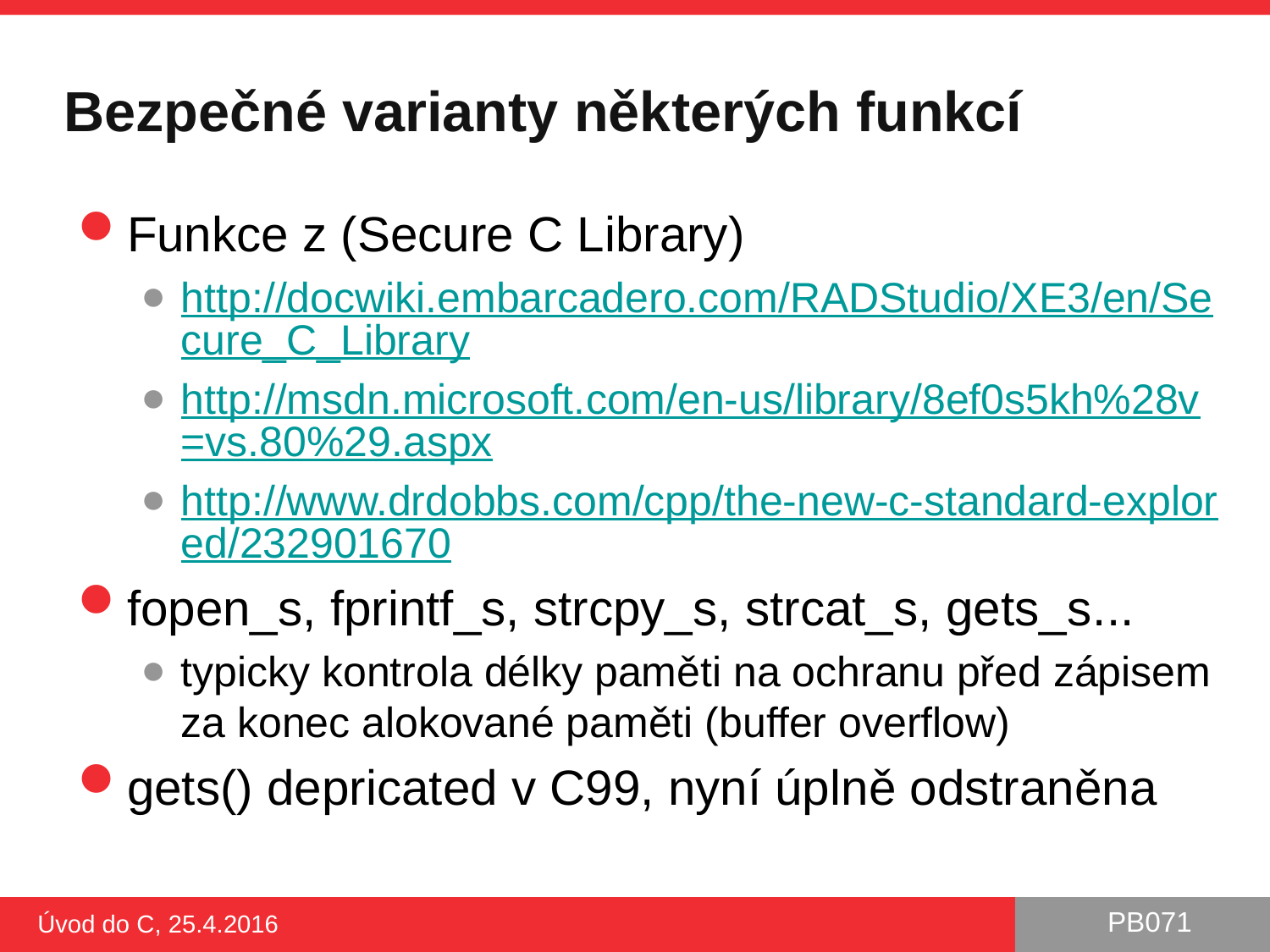

# Bezpečné varianty některých funkcí
Funkce z (Secure C Library)
http://docwiki.embarcadero.com/RADStudio/XE3/en/Secure_C_Library
http://msdn.microsoft.com/en-us/library/8ef0s5kh%28v=vs.80%29.aspx
http://www.drdobbs.com/cpp/the-new-c-standard-explored/232901670
fopen_s, fprintf_s, strcpy_s, strcat_s, gets_s...
typicky kontrola délky paměti na ochranu před zápisem za konec alokované paměti (buffer overflow)
gets() depricated v C99, nyní úplně odstraněna
Úvod do C, 25.4.2016